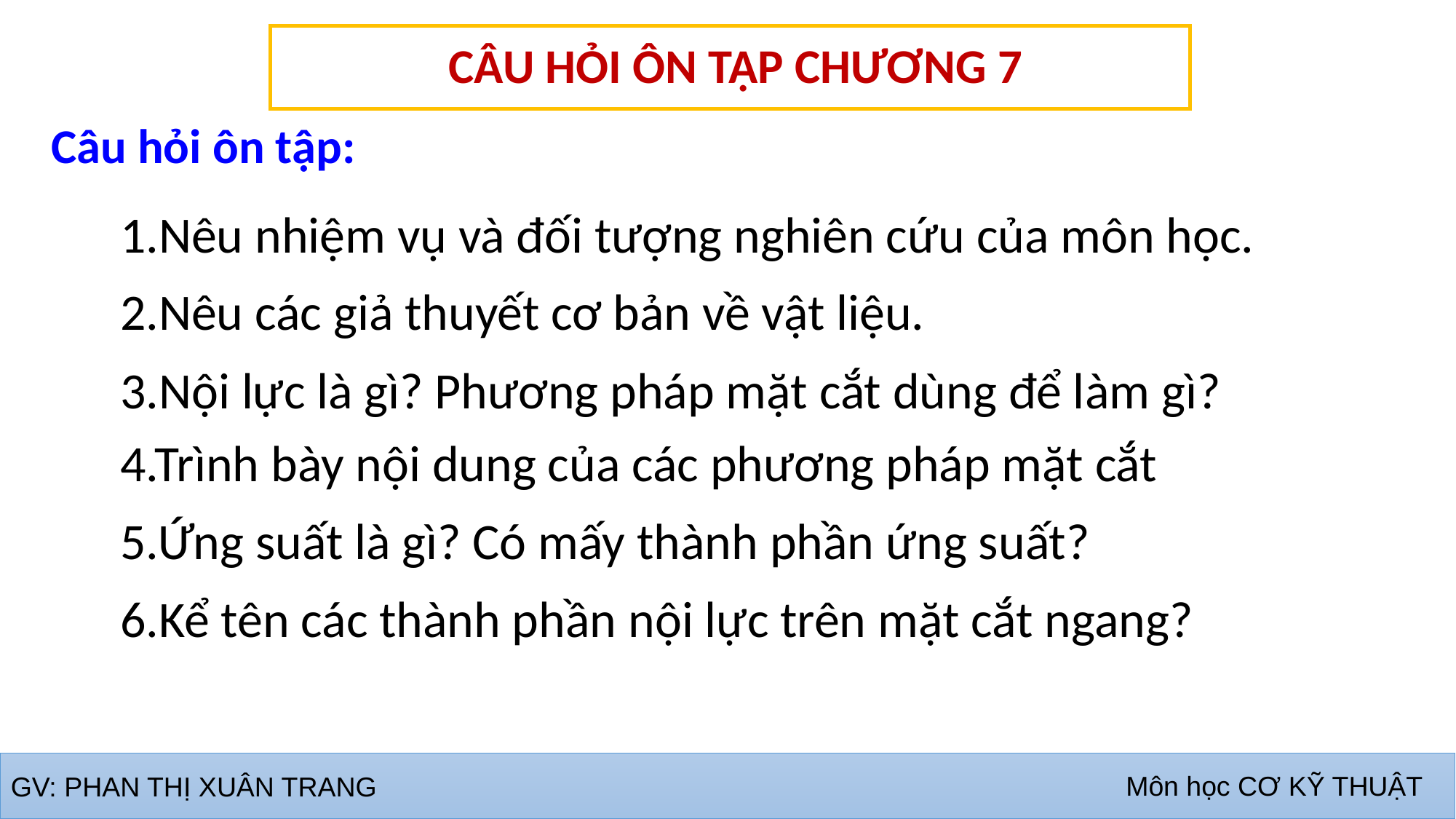

# CÂU HỎI ÔN TẬP CHƯƠNG 7
Câu hỏi ôn tập:

1.Nêu nhiệm vụ và đối tượng nghiên cứu của môn học.
2.Nêu các giả thuyết cơ bản về vật liệu.
3.Nội lực là gì? Phương pháp mặt cắt dùng để làm gì? 4.Trình bày nội dung của các phương pháp mặt cắt
5.Ứng suất là gì? Có mấy thành phần ứng suất?
6.Kể tên các thành phần nội lực trên mặt cắt ngang?

Môn học CƠ KỸ THUẬT
GV: PHAN THỊ XUÂN TRANG